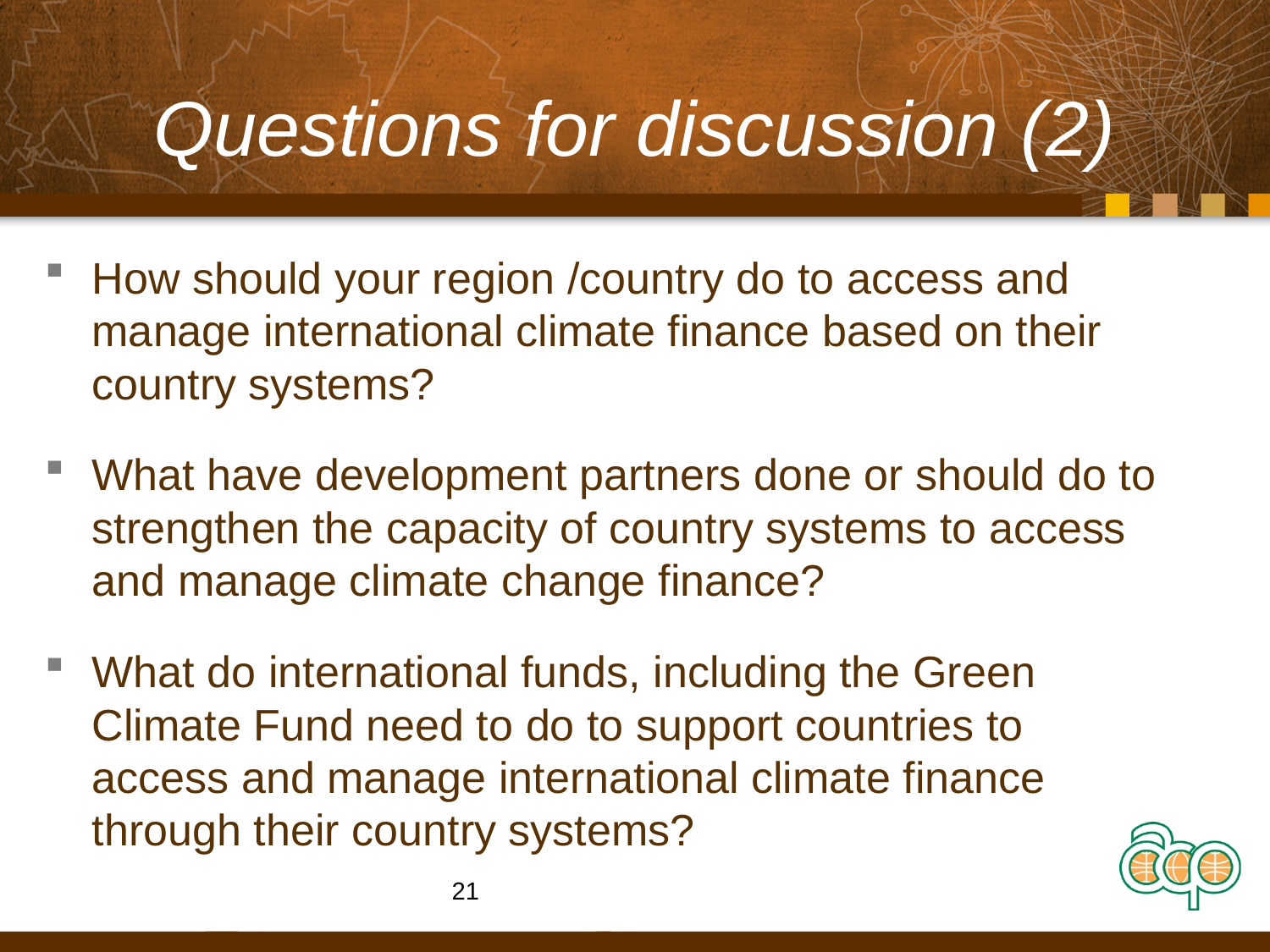

# Questions for discussion (2)
How should your region /country do to access and manage international climate finance based on their country systems?

What have development partners done or should do to strengthen the capacity of country systems to access and manage climate change finance?

What do international funds, including the Green Climate Fund need to do to support countries to access and manage international climate finance through their country systems?

21